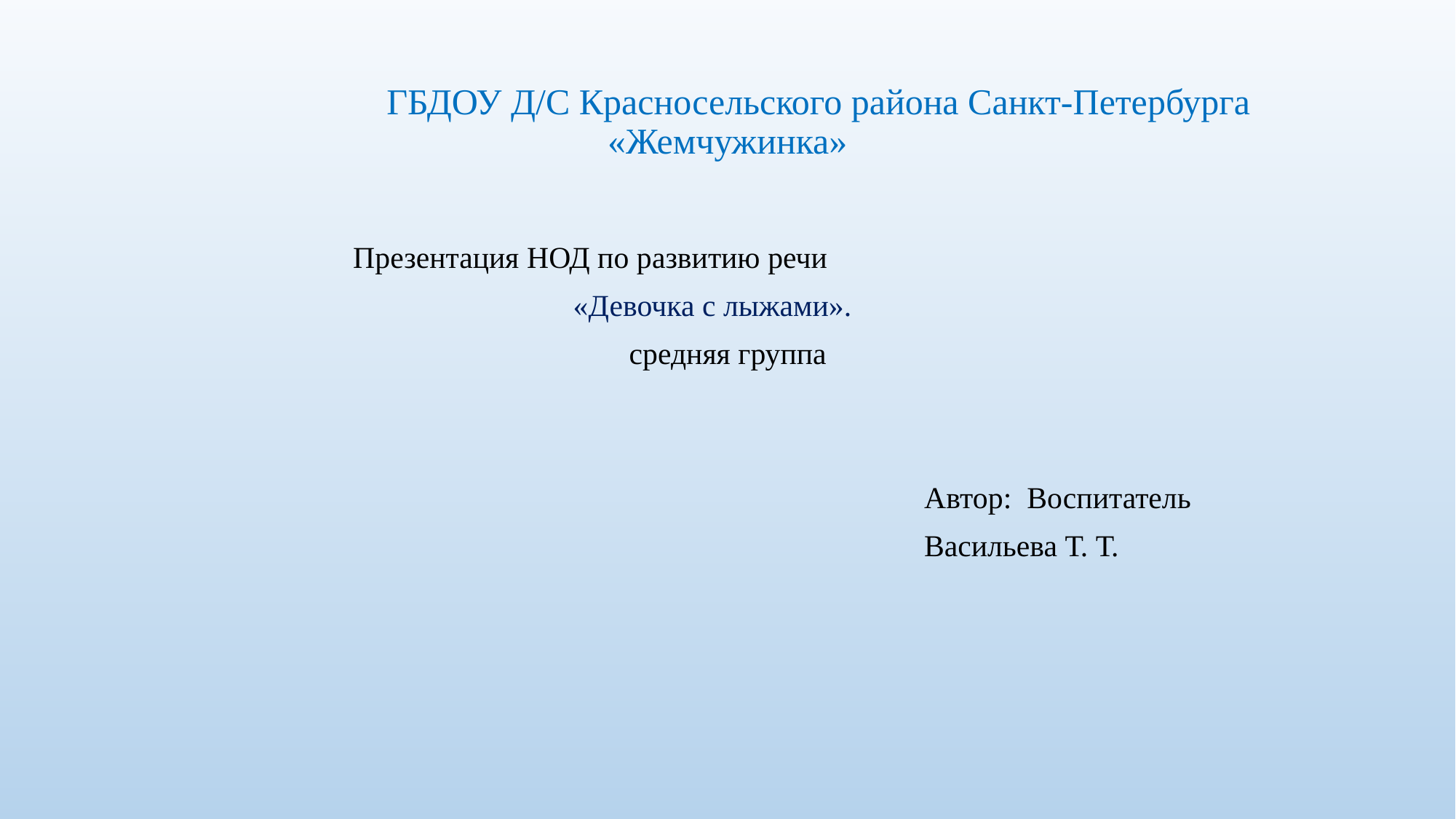

# ГБДОУ Д/С Красносельского района Санкт-Петербурга «Жемчужинка»

         Презентация HОД по развитию речи
 «Девочка с лыжами».
     средняя группа

                                                                                                     Автор:  Воспитатель
                                                                                                     Васильева Т. Т.